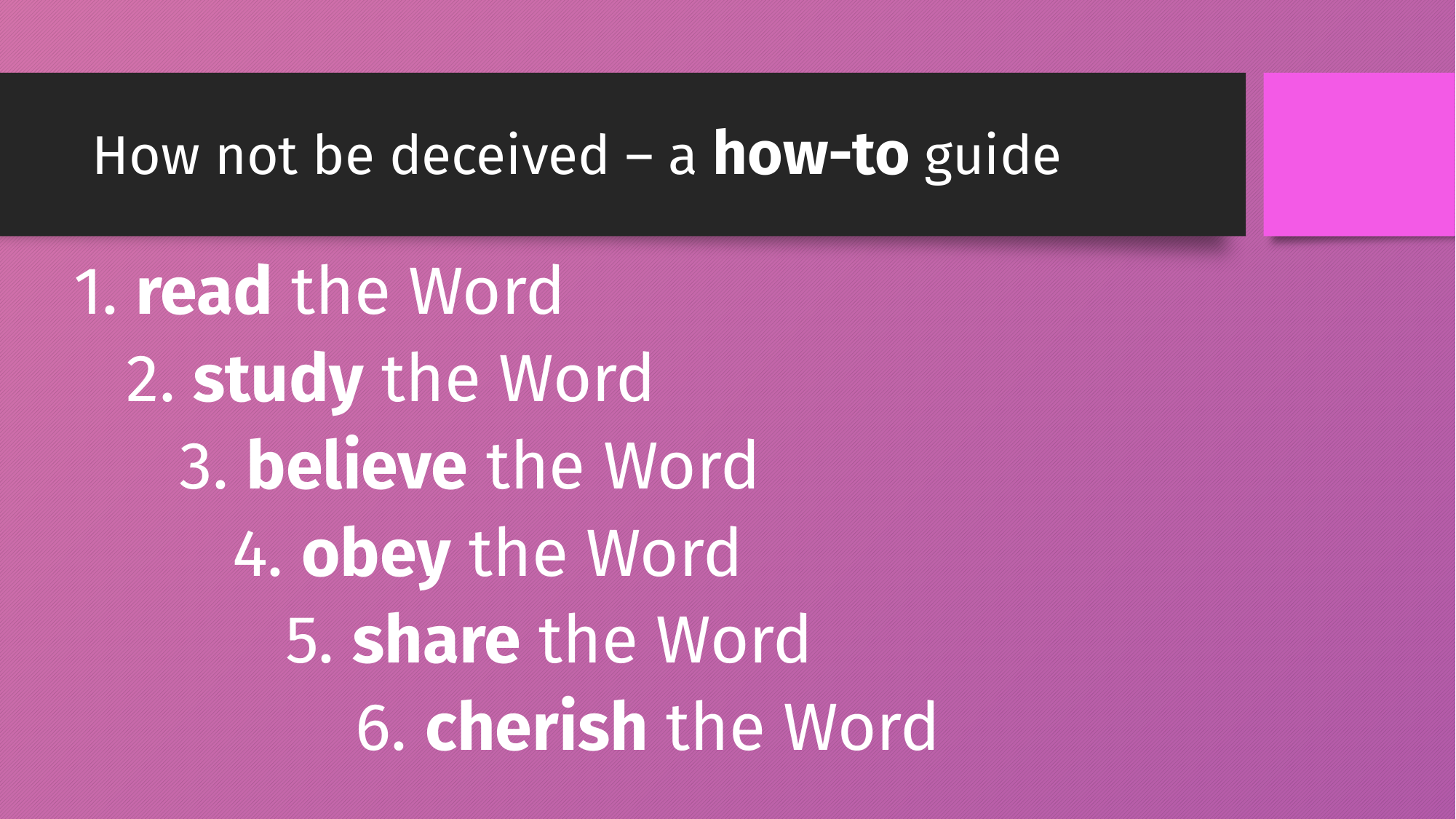

# How not be deceived – a how-to guide
1. read the Word
   2. study the Word
      3. believe the Word
         4. obey the Word
            5. share the Word
                6. cherish the Word